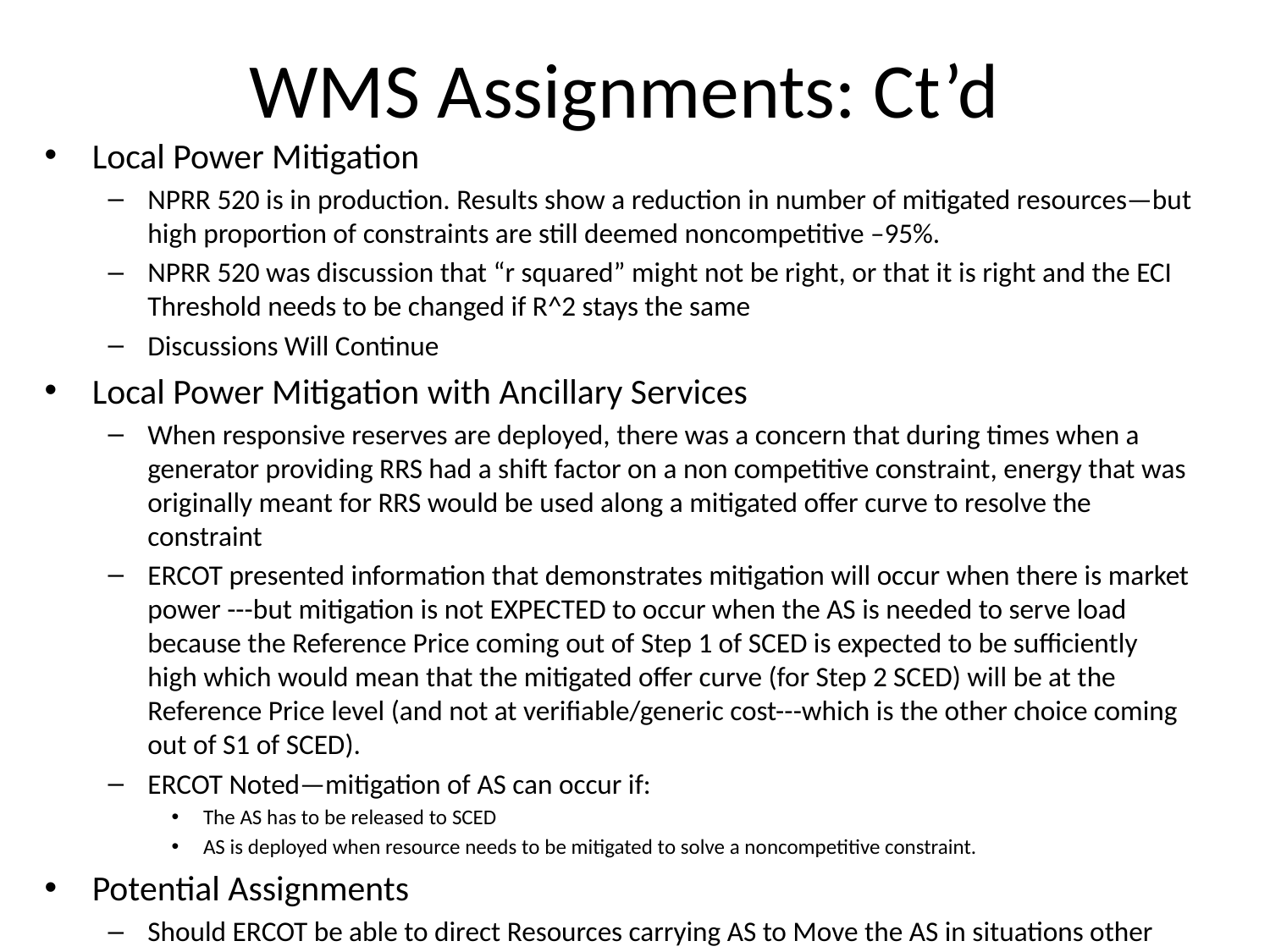

# WMS Assignments: Ct’d
Local Power Mitigation
NPRR 520 is in production. Results show a reduction in number of mitigated resources—but high proportion of constraints are still deemed noncompetitive –95%.
NPRR 520 was discussion that “r squared” might not be right, or that it is right and the ECI Threshold needs to be changed if R^2 stays the same
Discussions Will Continue
Local Power Mitigation with Ancillary Services
When responsive reserves are deployed, there was a concern that during times when a generator providing RRS had a shift factor on a non competitive constraint, energy that was originally meant for RRS would be used along a mitigated offer curve to resolve the constraint
ERCOT presented information that demonstrates mitigation will occur when there is market power ---but mitigation is not EXPECTED to occur when the AS is needed to serve load because the Reference Price coming out of Step 1 of SCED is expected to be sufficiently high which would mean that the mitigated offer curve (for Step 2 SCED) will be at the Reference Price level (and not at verifiable/generic cost---which is the other choice coming out of S1 of SCED).
ERCOT Noted—mitigation of AS can occur if:
The AS has to be released to SCED
AS is deployed when resource needs to be mitigated to solve a noncompetitive constraint.
Potential Assignments
Should ERCOT be able to direct Resources carrying AS to Move the AS in situations other than EEA? (Follow up to language in NPRR 529 that was discussed at workshop)